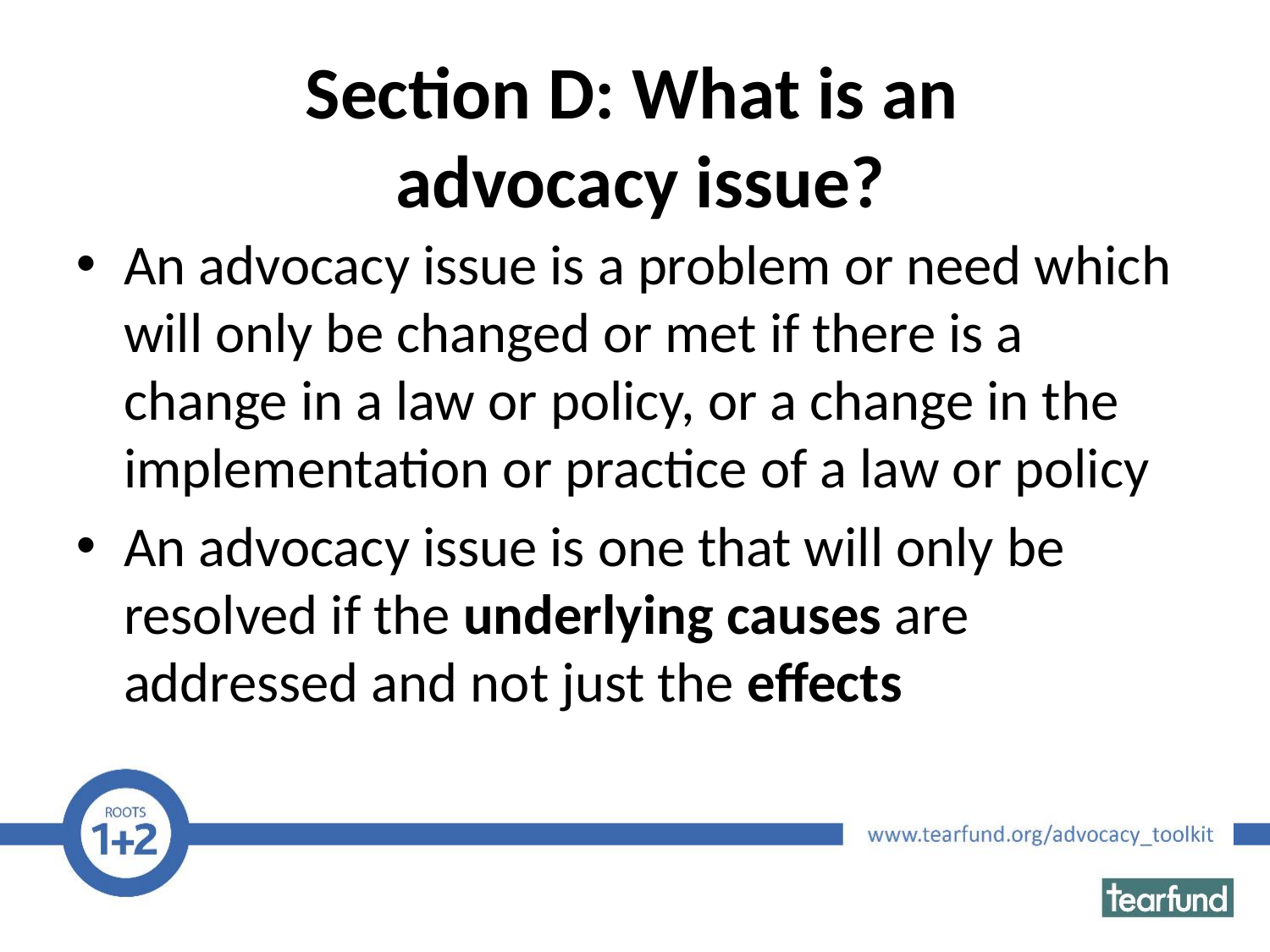

# Section D: What is an advocacy issue?
An advocacy issue is a problem or need which will only be changed or met if there is a change in a law or policy, or a change in the implementation or practice of a law or policy
An advocacy issue is one that will only be resolved if the underlying causes are addressed and not just the effects